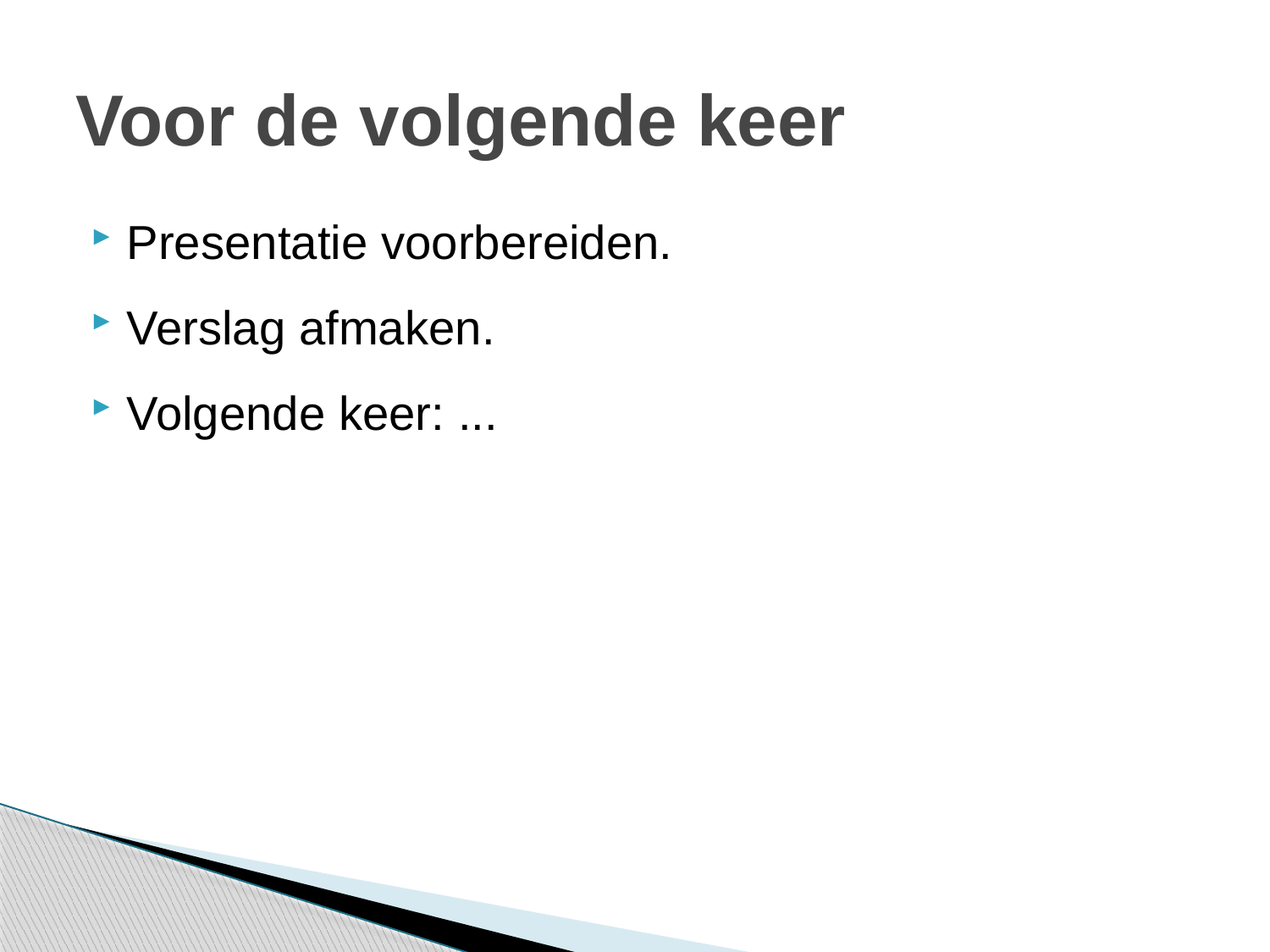

# Voor de volgende keer
Presentatie voorbereiden.
Verslag afmaken.
Volgende keer: ...